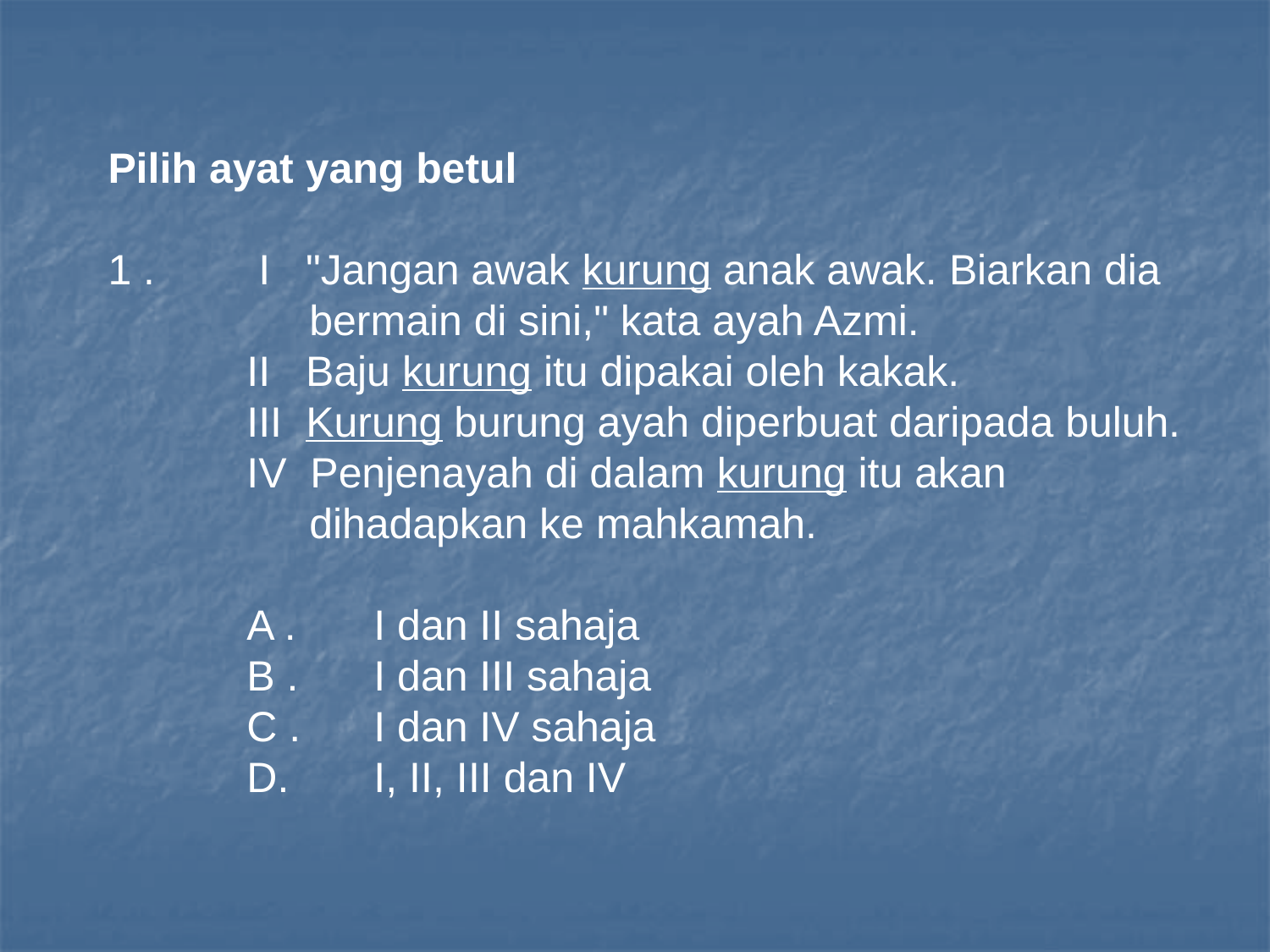

Pilih ayat yang betul

1 .	  I   "Jangan awak kurung anak awak. Biarkan dia
                 bermain di sini," kata ayah Azmi.
   	 II   Baju kurung itu dipakai oleh kakak.
   	 III  Kurung burung ayah diperbuat daripada buluh.
   	 IV  Penjenayah di dalam kurung itu akan
                 dihadapkan ke mahkamah.

   	 A .	 I dan II sahaja
   	 B . 	 I dan III sahaja
    	 C .	 I dan IV sahaja
    	 D.	 I, II, III dan IV